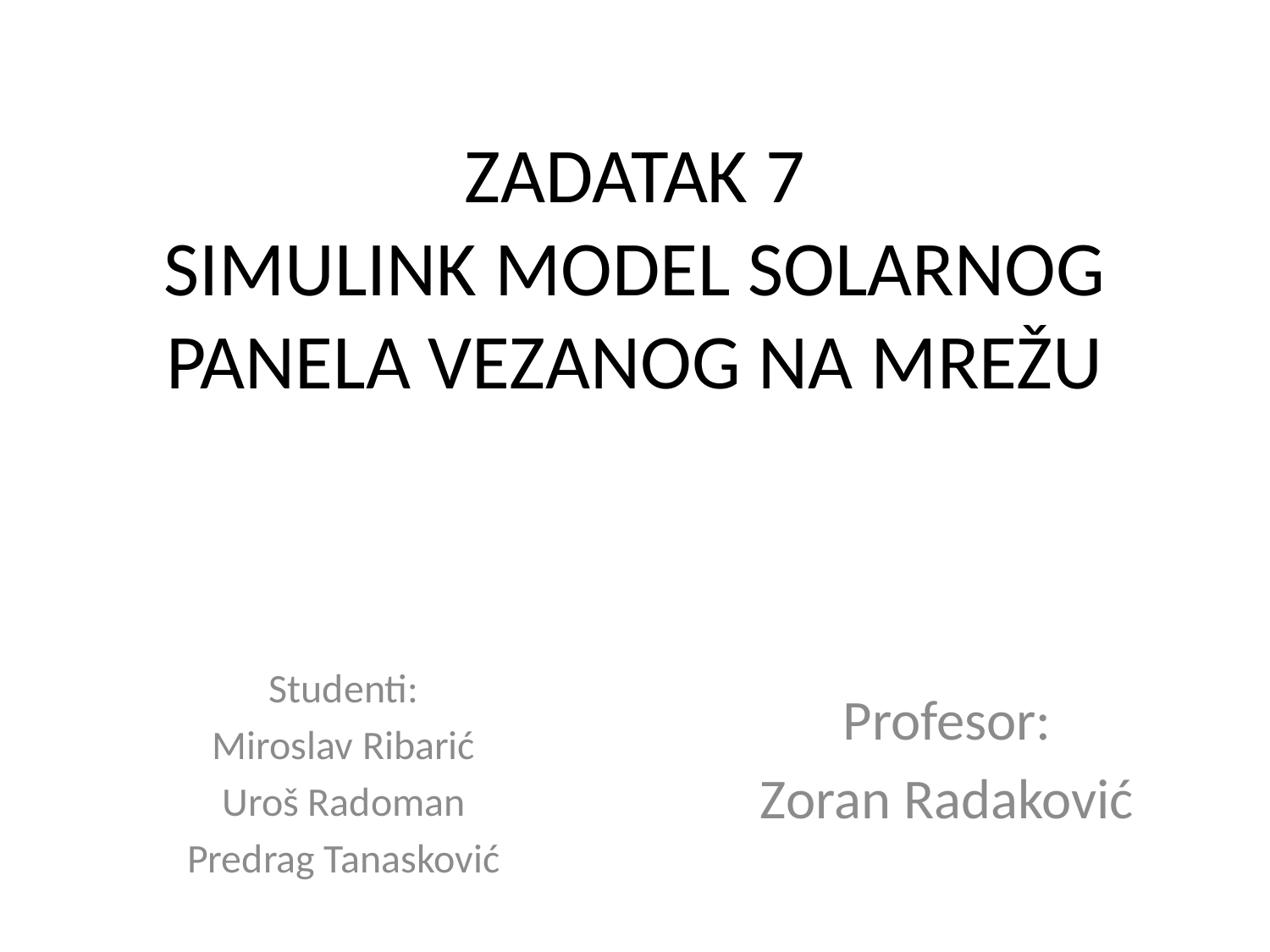

# ZADATAK 7 SIMULINK MODEL SOLARNOG PANELA VEZANOG NA MREŽU
Studenti:
Miroslav Ribarić
Uroš Radoman
Predrag Tanasković
Profesor:
Zoran Radaković